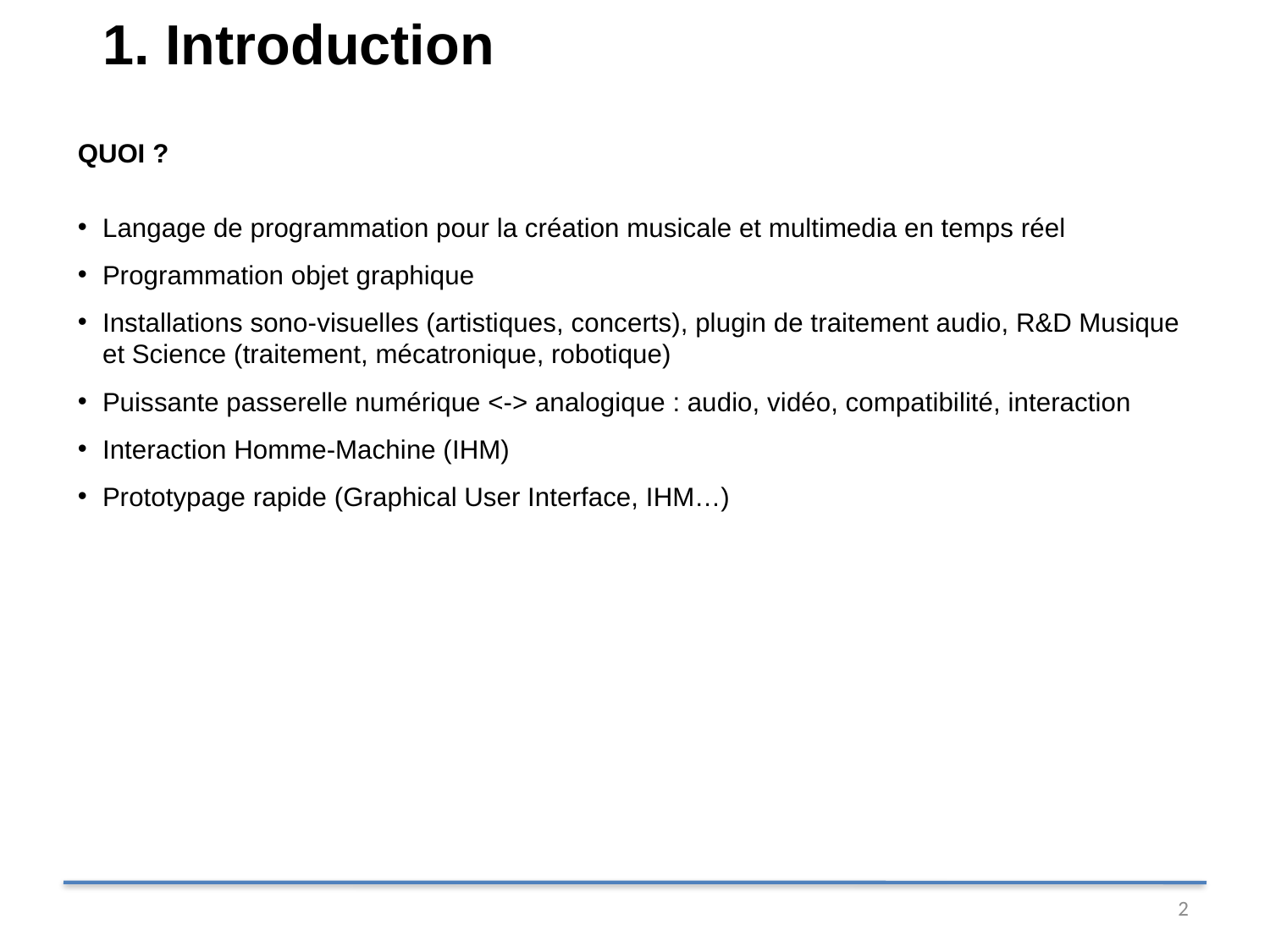

# 1. Introduction
QUOI ?

Langage de programmation pour la création musicale et multimedia en temps réel
Programmation objet graphique
Installations sono-visuelles (artistiques, concerts), plugin de traitement audio, R&D Musique et Science (traitement, mécatronique, robotique)
Puissante passerelle numérique <-> analogique : audio, vidéo, compatibilité, interaction
Interaction Homme-Machine (IHM)
Prototypage rapide (Graphical User Interface, IHM…)

2